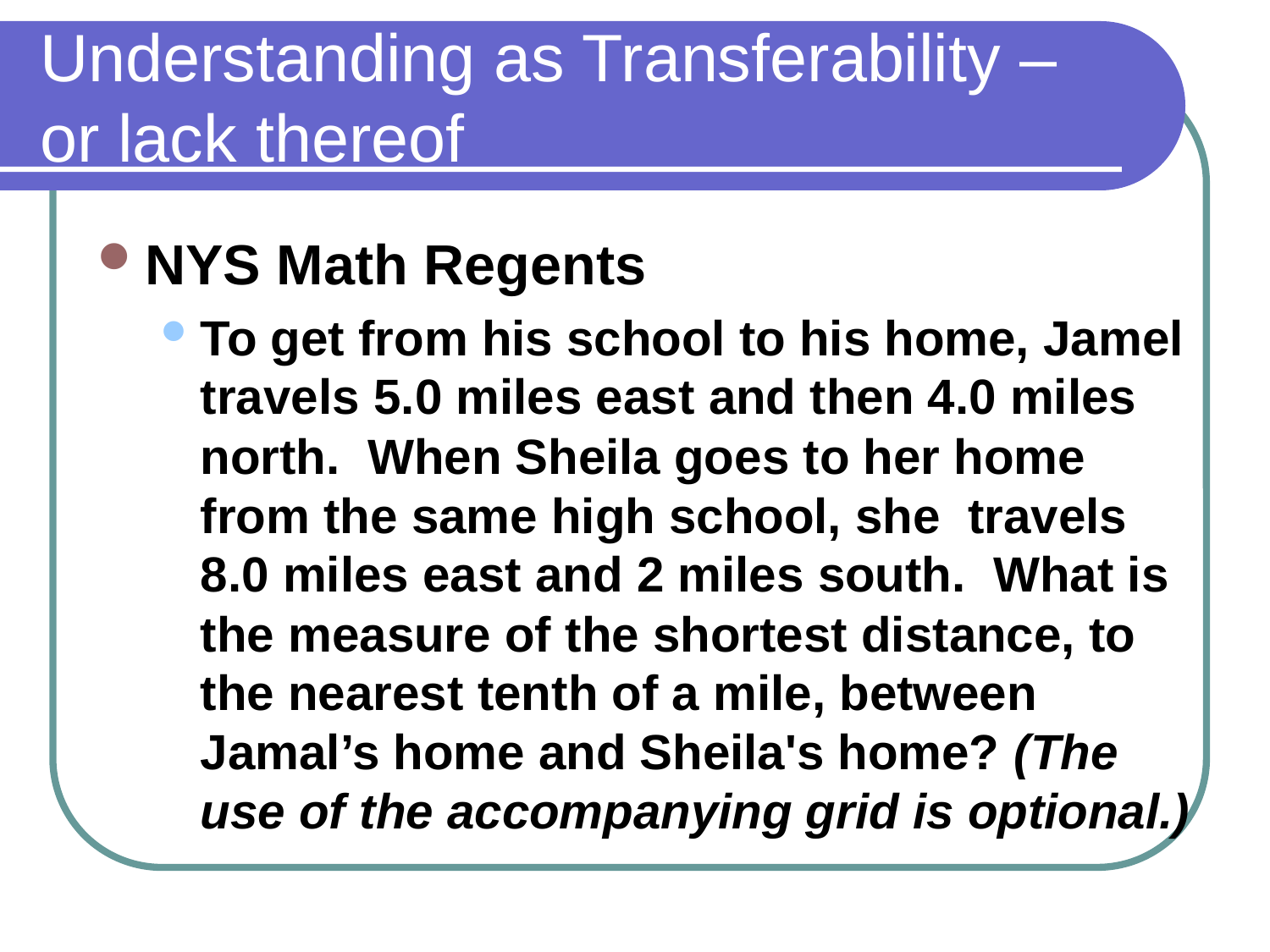

# Understanding as Transferability – or lack thereof
NYS Math Regents
To get from his school to his home, Jamel travels 5.0 miles east and then 4.0 miles north.  When Sheila goes to her home from the same high school, she  travels 8.0 miles east and 2 miles south.  What is the measure of the shortest distance, to the nearest tenth of a mile, between Jamal’s home and Sheila's home? (The use of the accompanying grid is optional.)